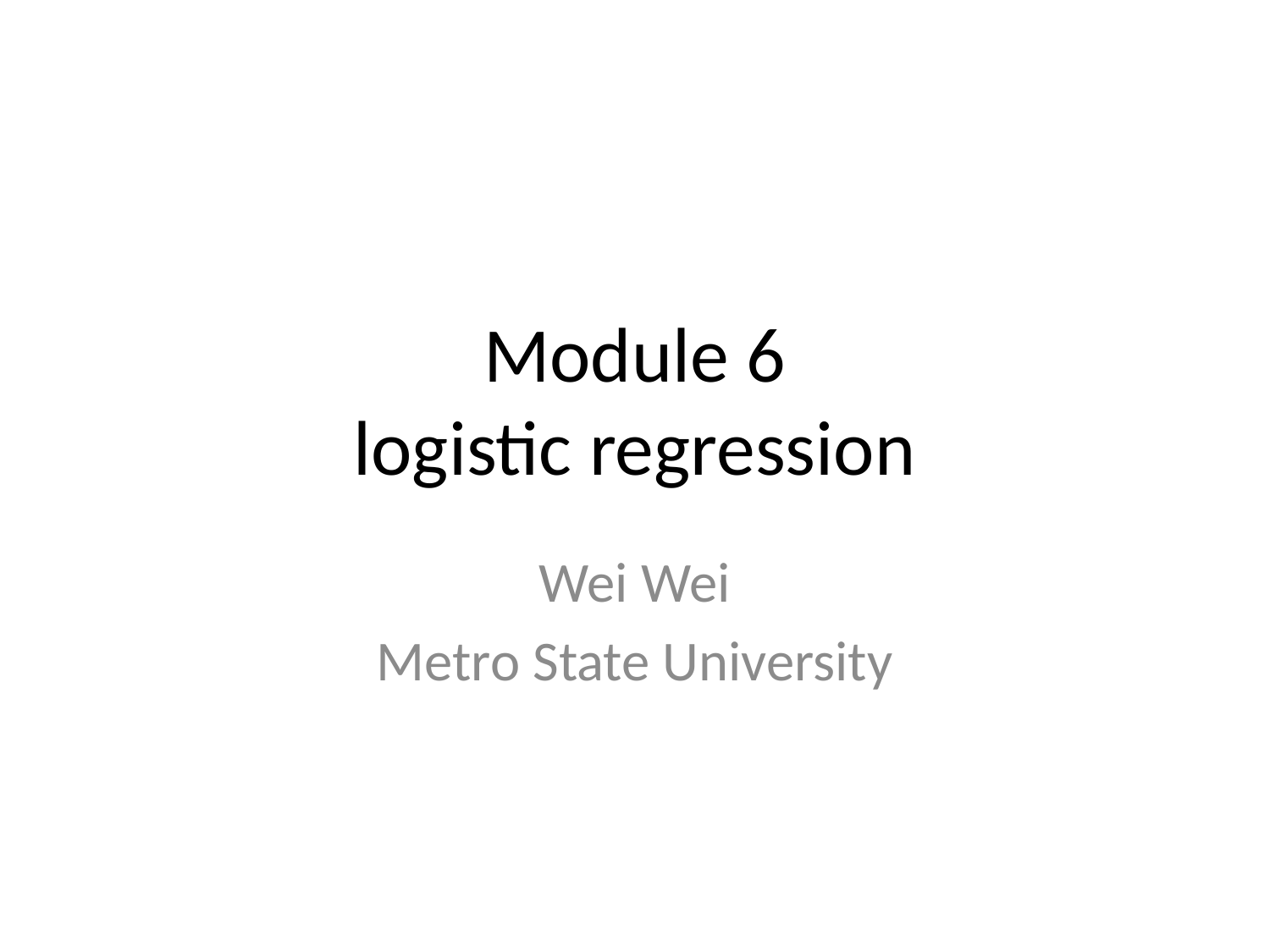

# Module 6 logistic regression
Wei Wei
Metro State University